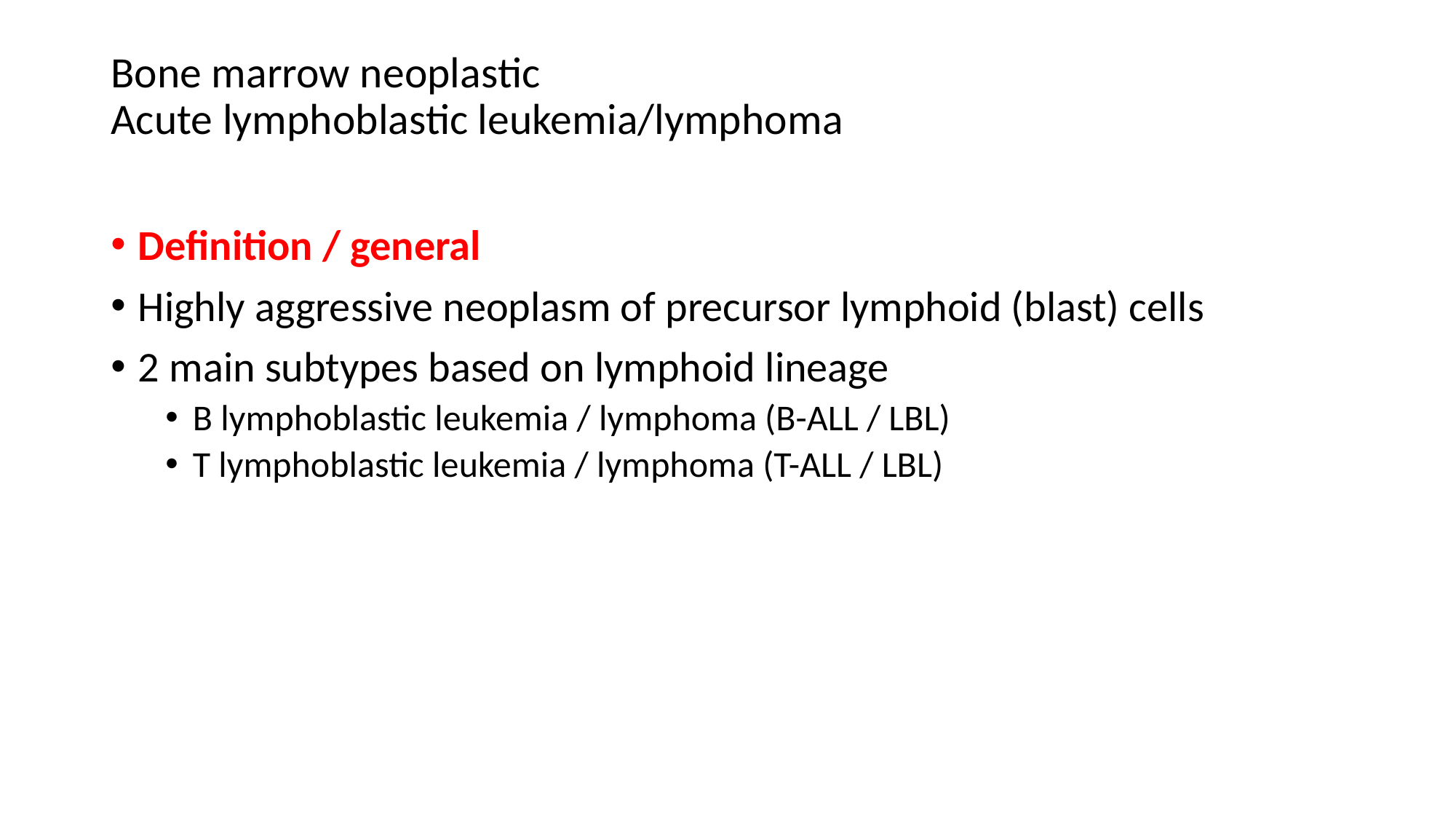

# Bone marrow neoplastic Acute lymphoblastic leukemia/lymphoma
Definition / general
Highly aggressive neoplasm of precursor lymphoid (blast) cells
2 main subtypes based on lymphoid lineage
B lymphoblastic leukemia / lymphoma (B-ALL / LBL)
T lymphoblastic leukemia / lymphoma (T-ALL / LBL)